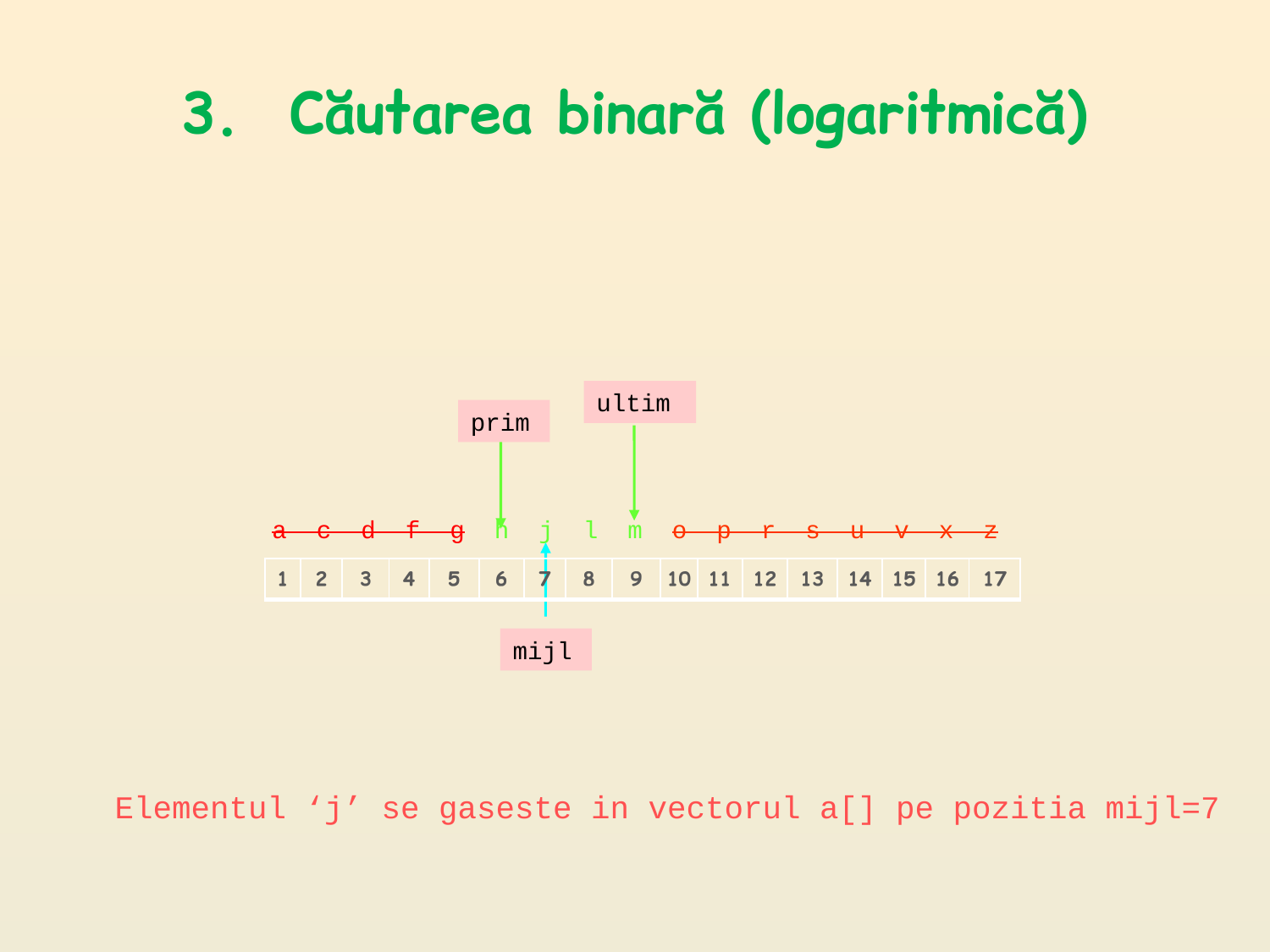

# 3.  Căutarea binară (logaritmică)
ultim

prim

a  c  d  f  g  h  j  l  m  o  p  r  s  u  v  x  z

mijl
| 1 | 2 | 3 | 4 | 5 | 6 | 7 | 8 | 9 | 10 | 11 | 12 | 13 | 14 | 15 | 16 | 17 |
| --- | --- | --- | --- | --- | --- | --- | --- | --- | --- | --- | --- | --- | --- | --- | --- | --- |
Elementul ‘j’ se gaseste in vectorul a[] pe pozitia mijl=7